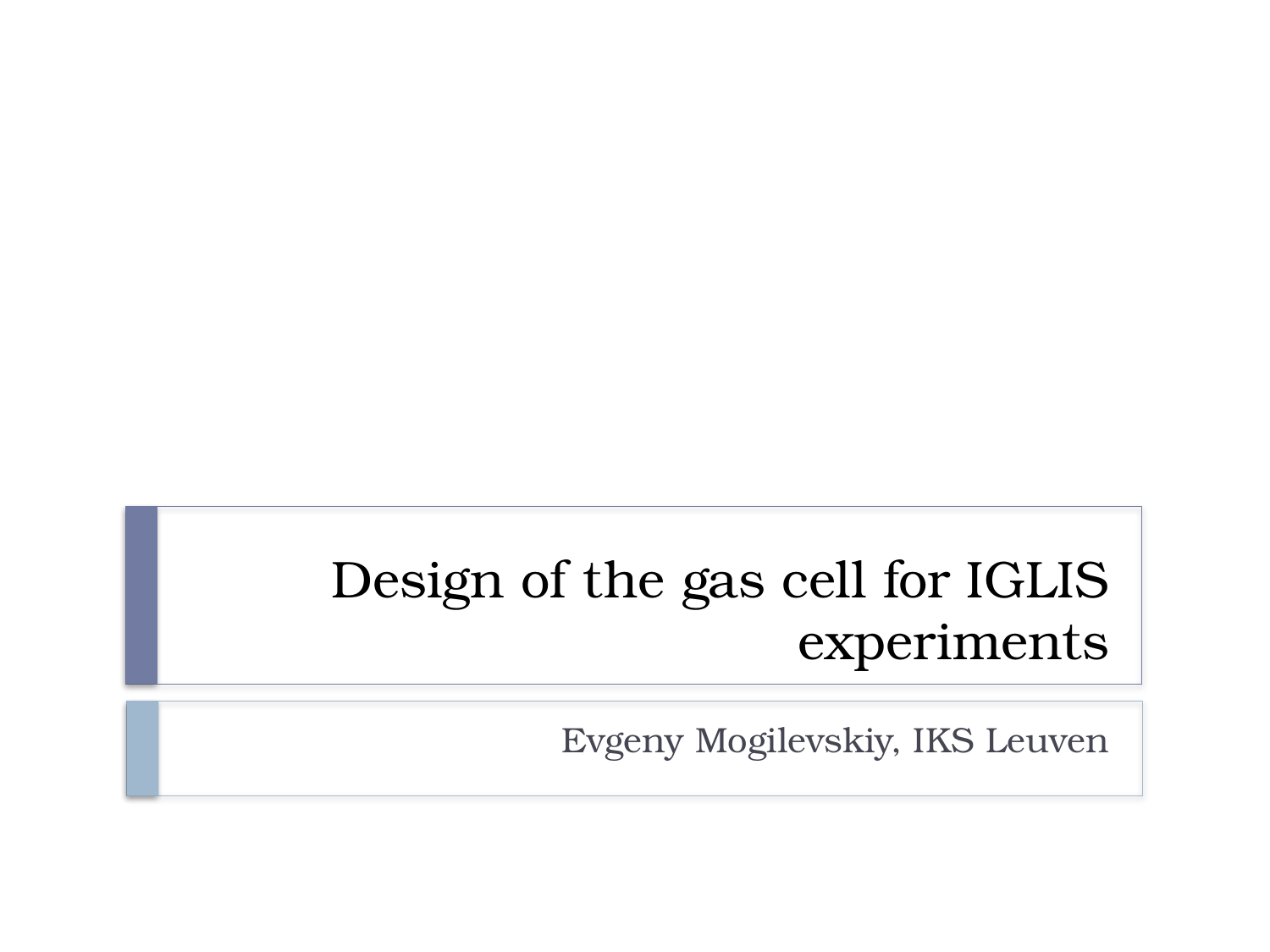

# Design of the gas cell for IGLIS experiments
Evgeny Mogilevskiy, IKS Leuven